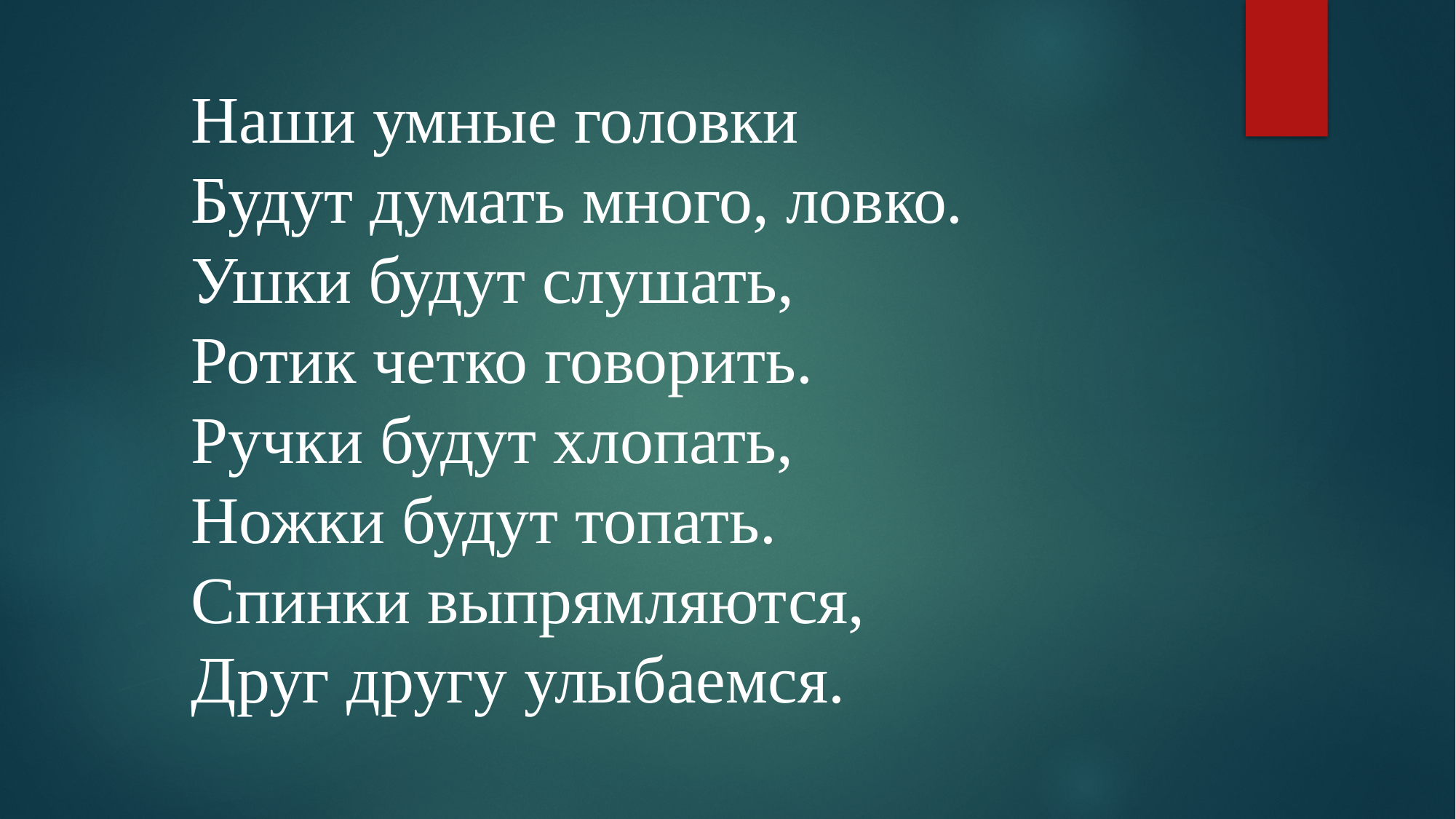

Наши умные головки
Будут думать много, ловко.
Ушки будут слушать,
Ротик четко говорить.
Ручки будут хлопать,
Ножки будут топать.
Спинки выпрямляются,
Друг другу улыбаемся.